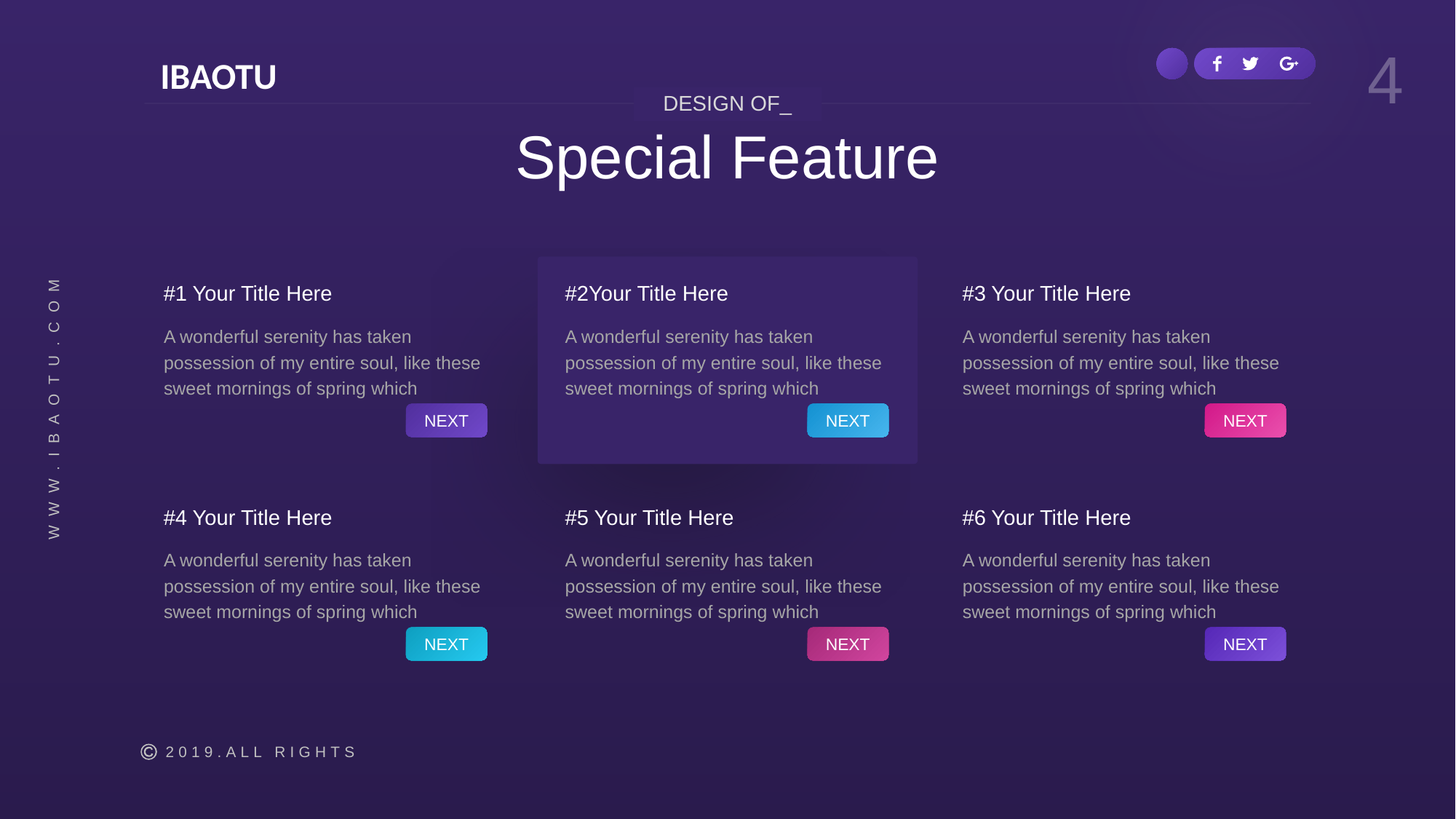

DESIGN OF_
Special Feature

#1 Your Title Here
A wonderful serenity has taken possession of my entire soul, like these sweet mornings of spring which
#2Your Title Here
A wonderful serenity has taken possession of my entire soul, like these sweet mornings of spring which
#3 Your Title Here
A wonderful serenity has taken possession of my entire soul, like these sweet mornings of spring which
NEXT
NEXT
NEXT
#4 Your Title Here
A wonderful serenity has taken possession of my entire soul, like these sweet mornings of spring which
#5 Your Title Here
A wonderful serenity has taken possession of my entire soul, like these sweet mornings of spring which
#6 Your Title Here
A wonderful serenity has taken possession of my entire soul, like these sweet mornings of spring which
NEXT
NEXT
NEXT